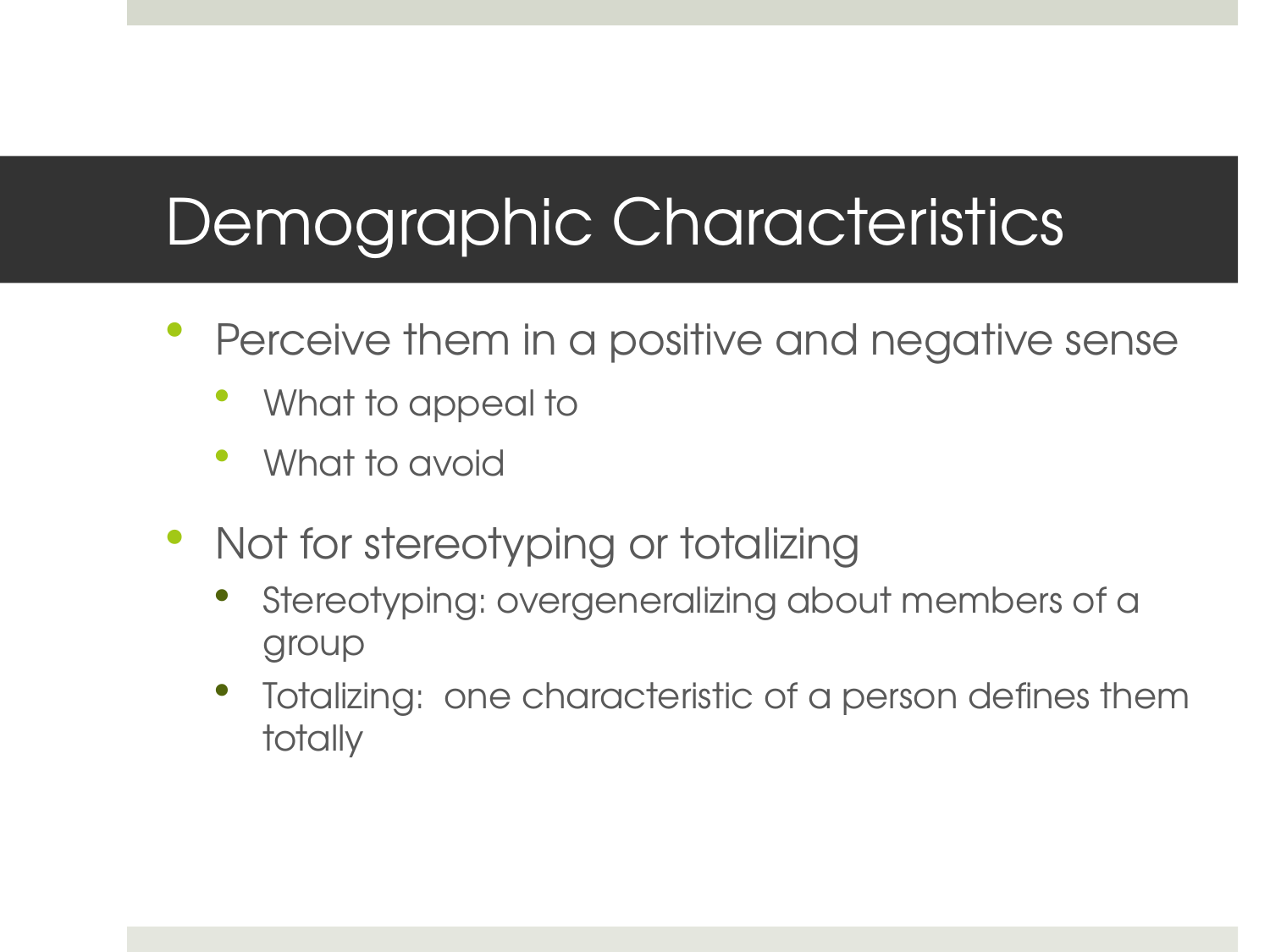

# Demographic Characteristics
Perceive them in a positive and negative sense
What to appeal to
What to avoid
Not for stereotyping or totalizing
Stereotyping: overgeneralizing about members of a group
Totalizing:  one characteristic of a person defines them totally